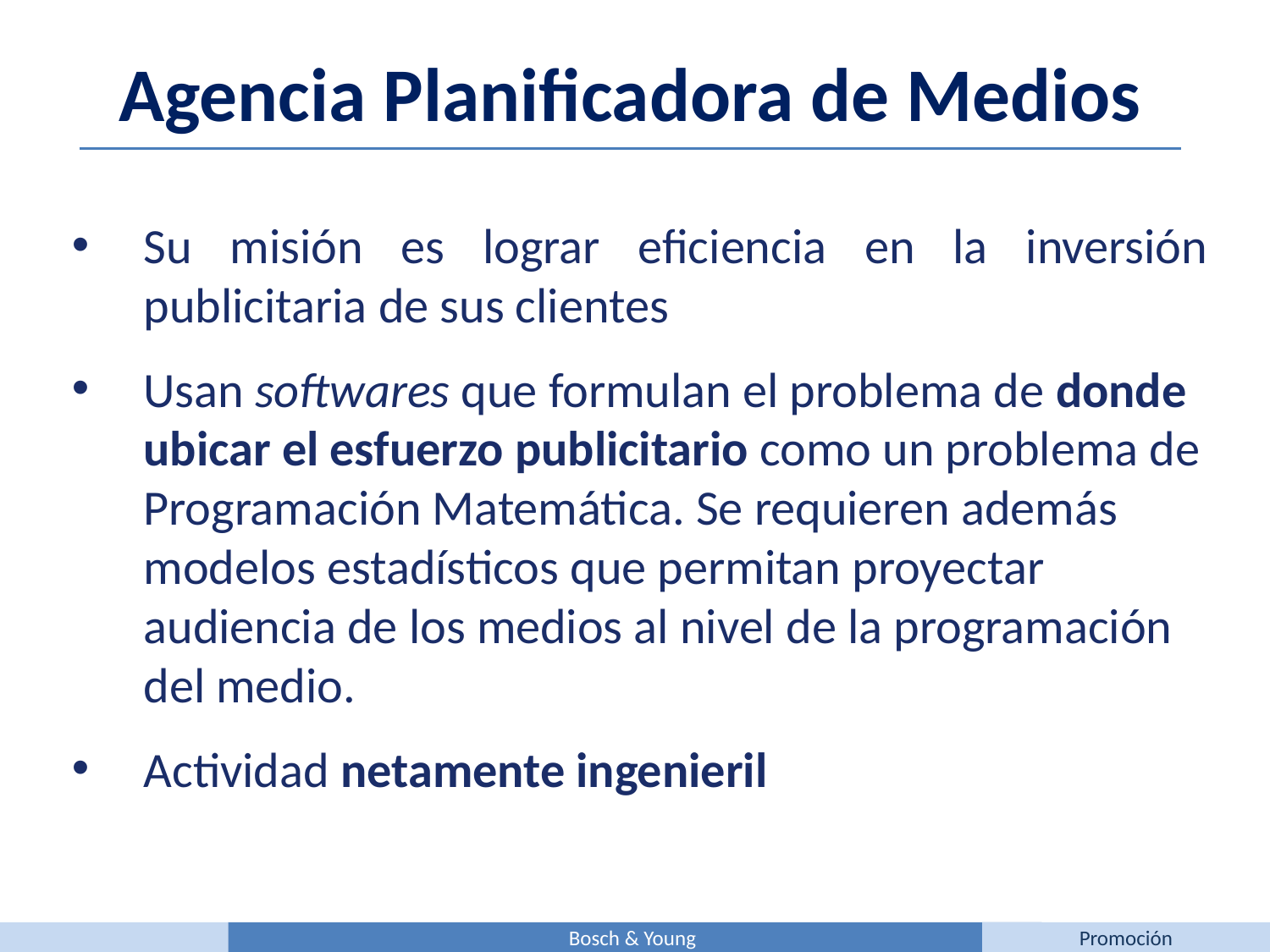

Agencia Planificadora de Medios
Su misión es lograr eficiencia en la inversión publicitaria de sus clientes
Usan softwares que formulan el problema de donde ubicar el esfuerzo publicitario como un problema de Programación Matemática. Se requieren además modelos estadísticos que permitan proyectar audiencia de los medios al nivel de la programación del medio.
Actividad netamente ingenieril

Bosch & Young
Promoción